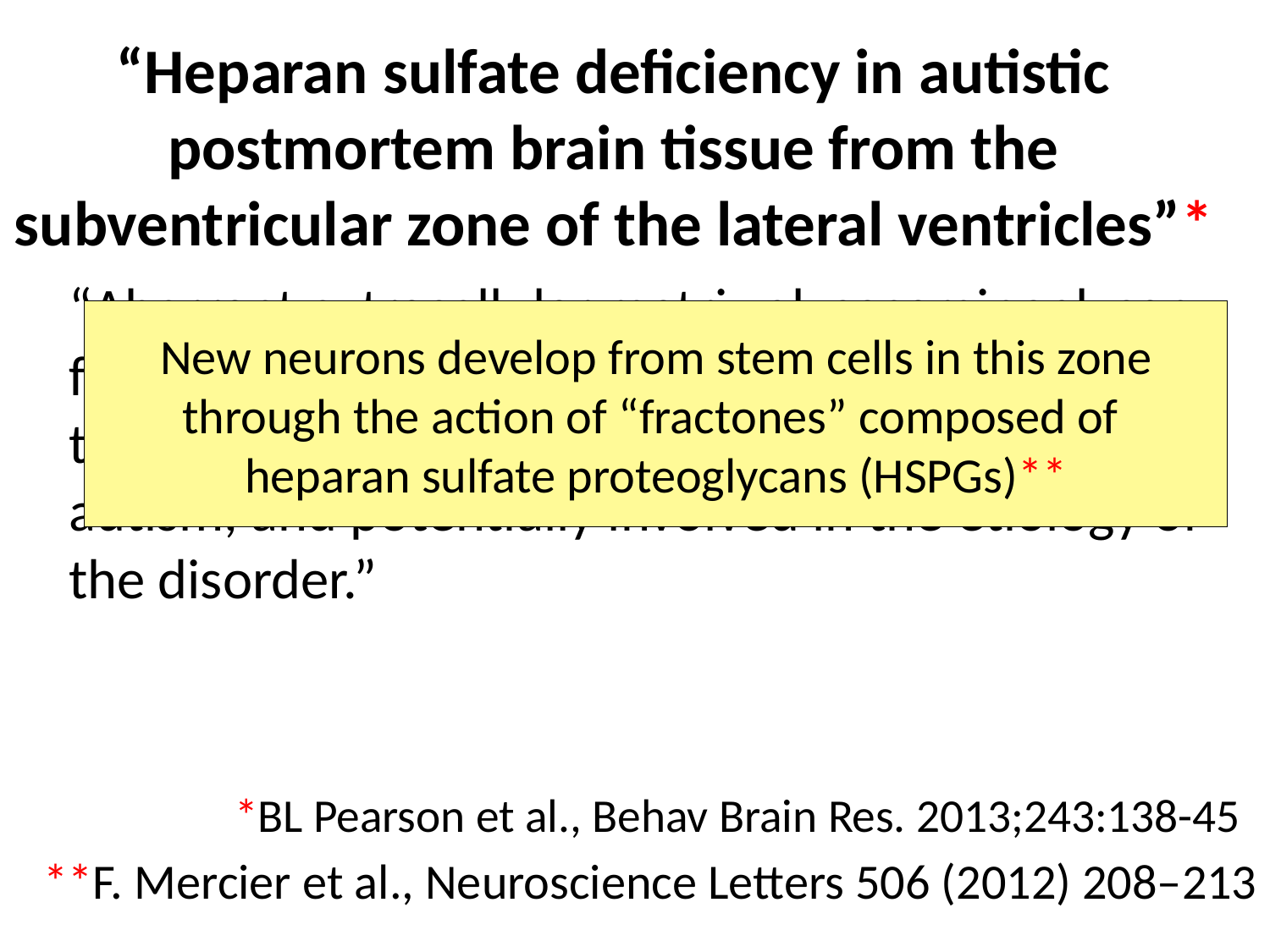

# “Heparan sulfate deficiency in autistic postmortem brain tissue from the subventricular zone of the lateral ventricles”*
“Aberrant extracellular matrix glycosaminoglycan function localized to the subventricular zone of the lateral ventricles may be a biomarker for autism, and potentially involved in the etiology of the disorder.”

New neurons develop from stem cells in this zone through the action of “fractones” composed of  heparan sulfate proteoglycans (HSPGs)**
*BL Pearson et al., Behav Brain Res. 2013;243:138-45
**F. Mercier et al., Neuroscience Letters 506 (2012) 208–213